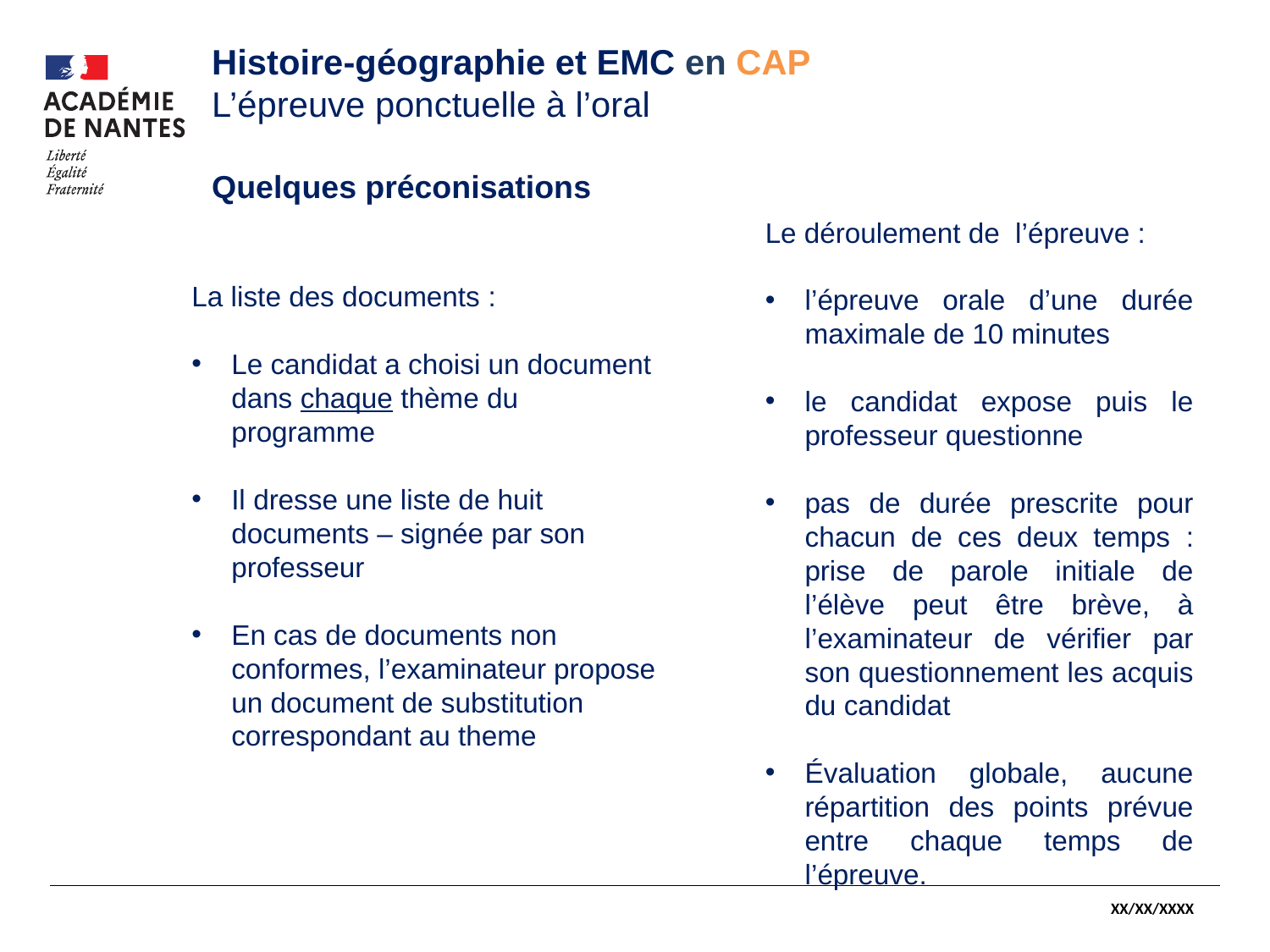

#
Histoire-géographie et EMC en CAP
L’épreuve ponctuelle à l’oral

Quelques préconisations
Le déroulement de  l’épreuve :

l’épreuve orale d’une durée maximale de 10 minutes

le candidat expose puis le professeur questionne

pas de durée prescrite pour chacun de ces deux temps : prise de parole initiale de l’élève peut être brève, à l’examinateur de vérifier par son questionnement les acquis du candidat

Évaluation globale, aucune répartition des points prévue entre chaque temps de l’épreuve.
La liste des documents :

Le candidat a choisi un document dans chaque thème du programme

Il dresse une liste de huit documents – signée par son professeur

En cas de documents non conformes, l’examinateur propose un document de substitution correspondant au theme

XX/XX/XXXX